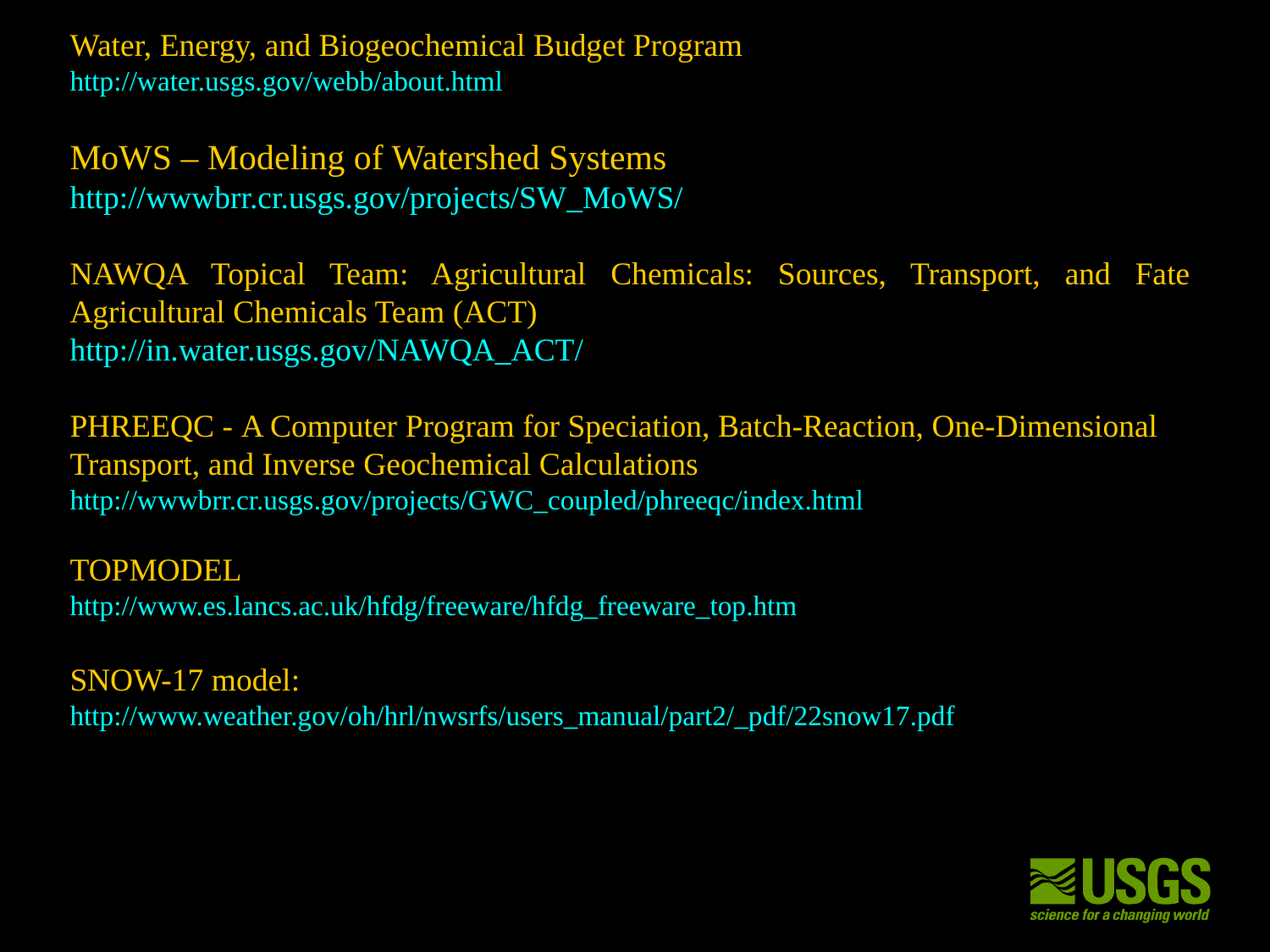

Water, Energy, and Biogeochemical Budget Program
http://water.usgs.gov/webb/about.html

MoWS – Modeling of Watershed Systems
http://wwwbrr.cr.usgs.gov/projects/SW_MoWS/

NAWQA Topical Team: Agricultural Chemicals: Sources, Transport, and Fate Agricultural Chemicals Team (ACT)
http://in.water.usgs.gov/NAWQA_ACT/

PHREEQC - A Computer Program for Speciation, Batch-Reaction, One-Dimensional Transport, and Inverse Geochemical Calculations
http://wwwbrr.cr.usgs.gov/projects/GWC_coupled/phreeqc/index.html

TOPMODEL
http://www.es.lancs.ac.uk/hfdg/freeware/hfdg_freeware_top.htm

SNOW-17 model:
http://www.weather.gov/oh/hrl/nwsrfs/users_manual/part2/_pdf/22snow17.pdf